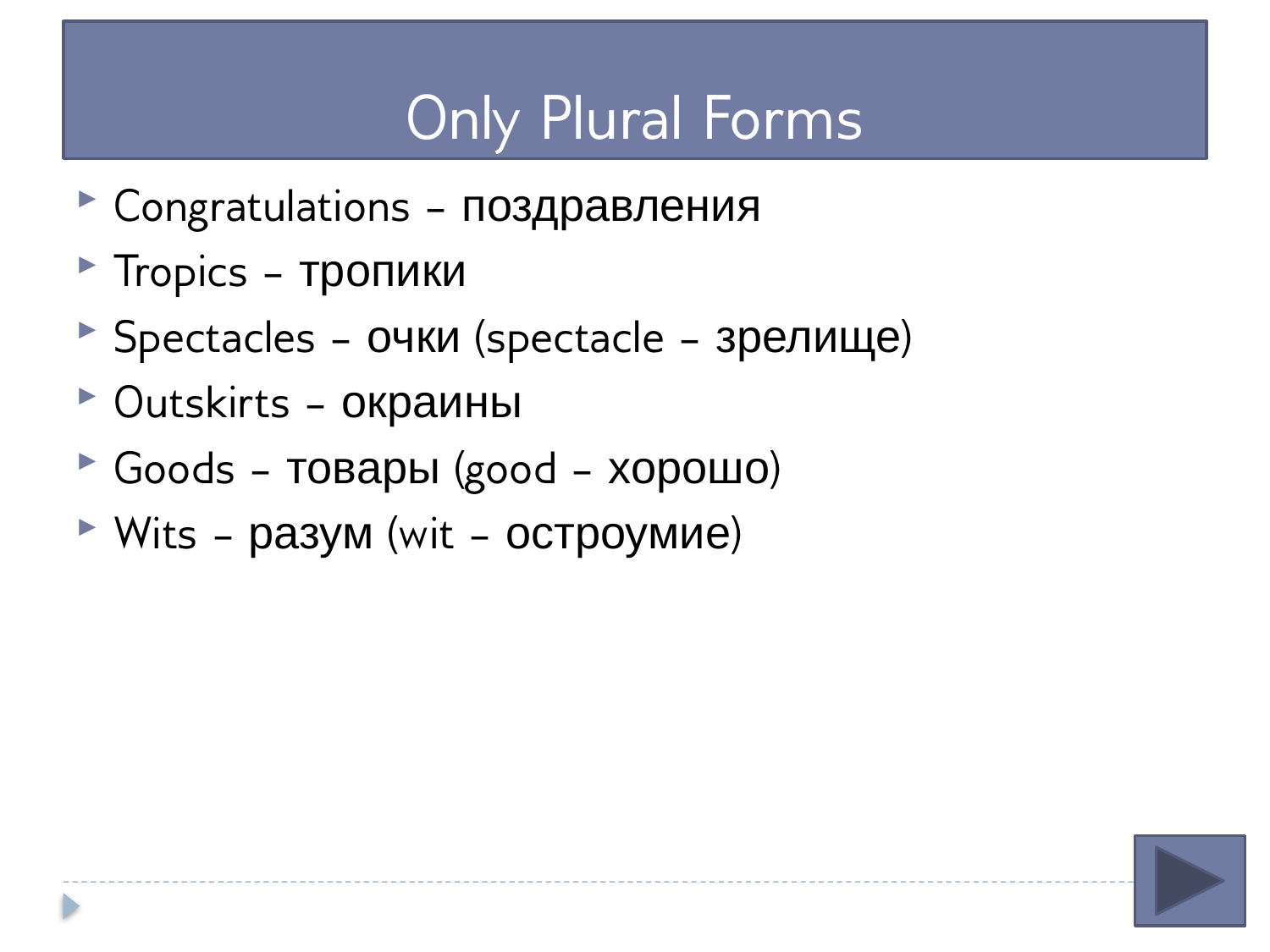

# Only Plural Forms
Congratulations – поздравления
Tropics – тропики
Spectacles – очки (spectacle – зрелище)
Outskirts – окраины
Goods – товары (good – хорошо)
Wits – разум (wit – остроумие)